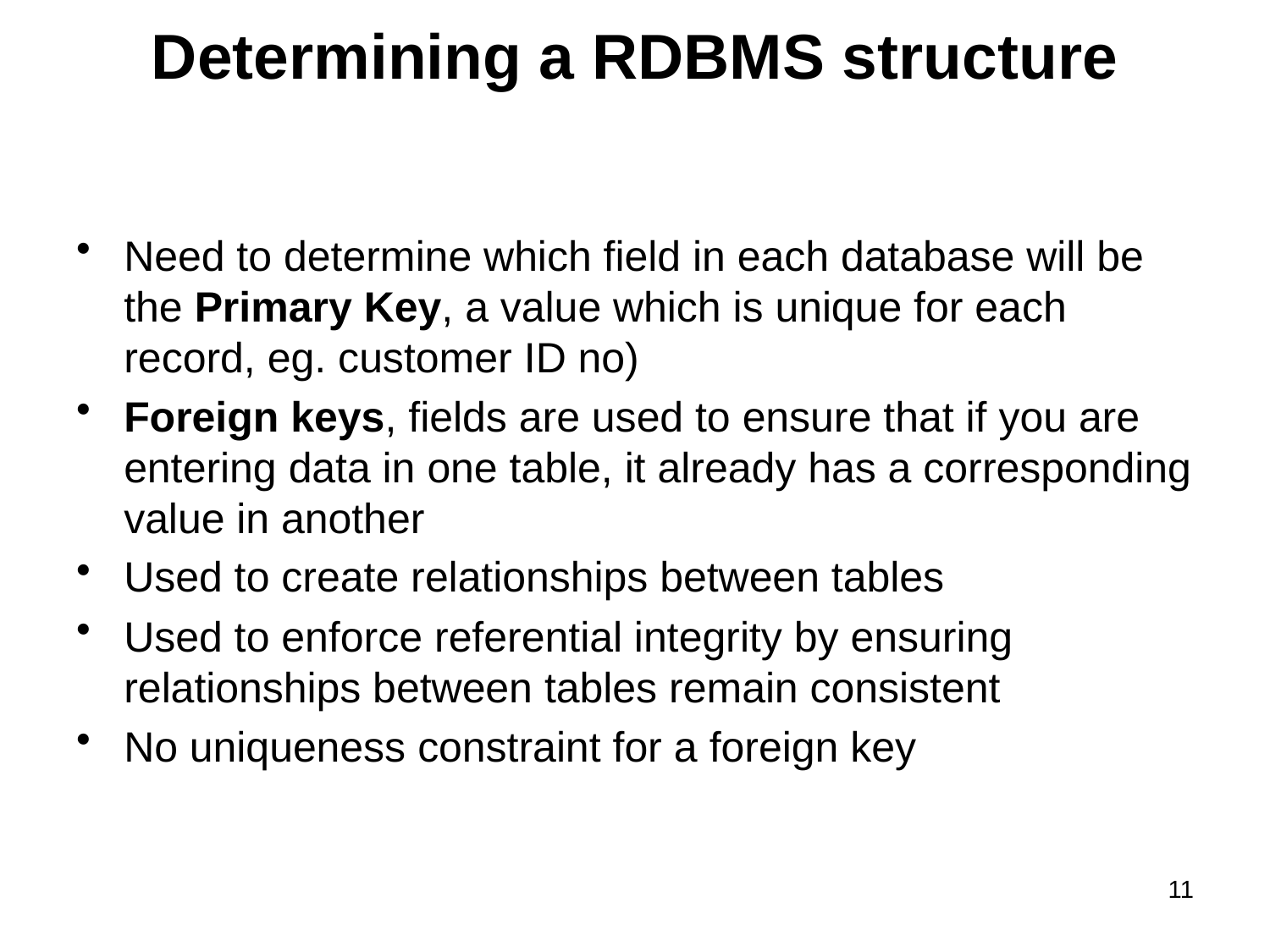

# Determining a RDBMS structure
Need to determine which field in each database will be the Primary Key, a value which is unique for each record, eg. customer ID no)
Foreign keys, fields are used to ensure that if you are entering data in one table, it already has a corresponding value in another
Used to create relationships between tables
Used to enforce referential integrity by ensuring relationships between tables remain consistent
No uniqueness constraint for a foreign key

11